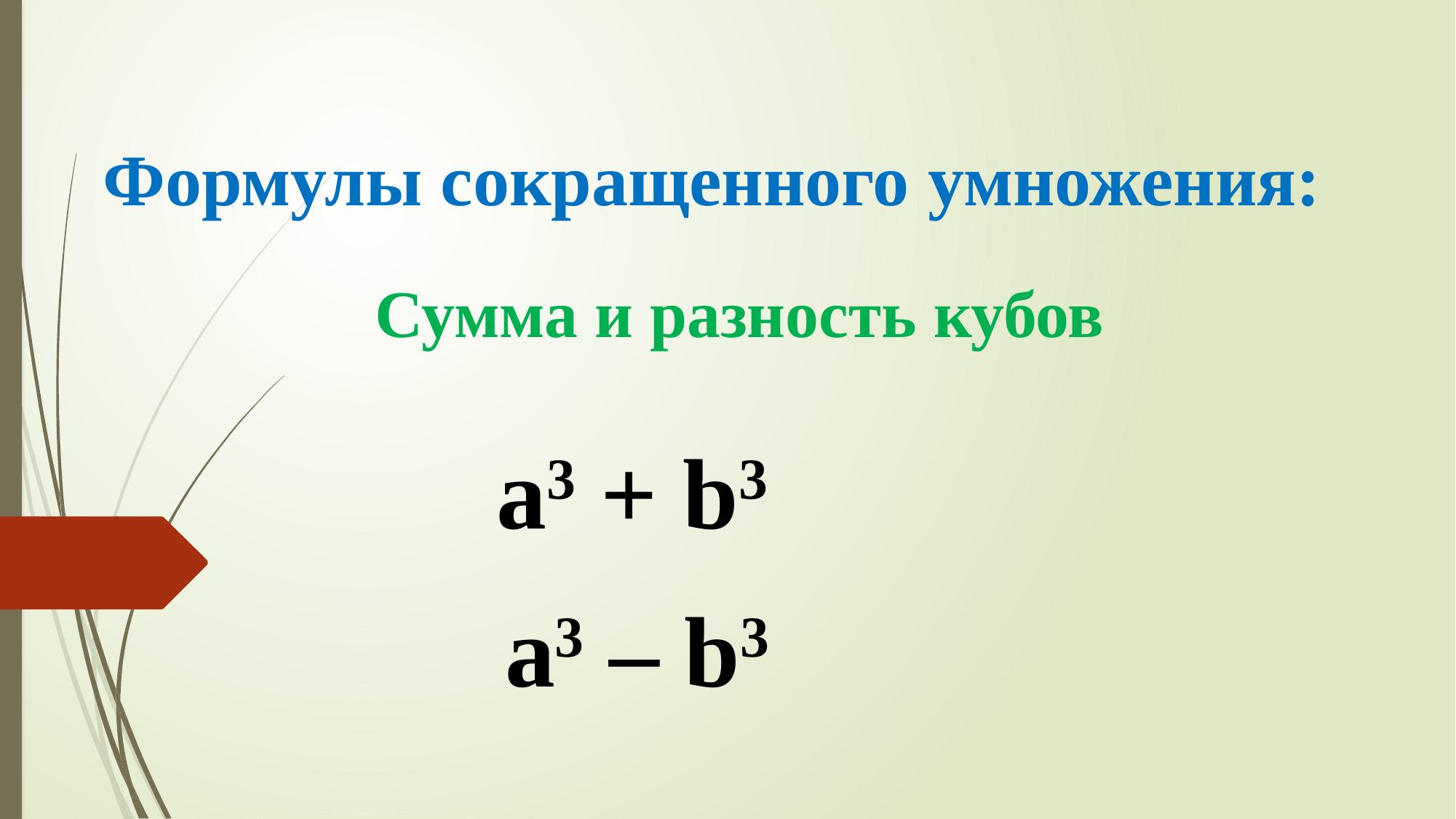

# Формулы сокращенного умножения:
Сумма и разность кубов
a3 + b3
a3 – b3